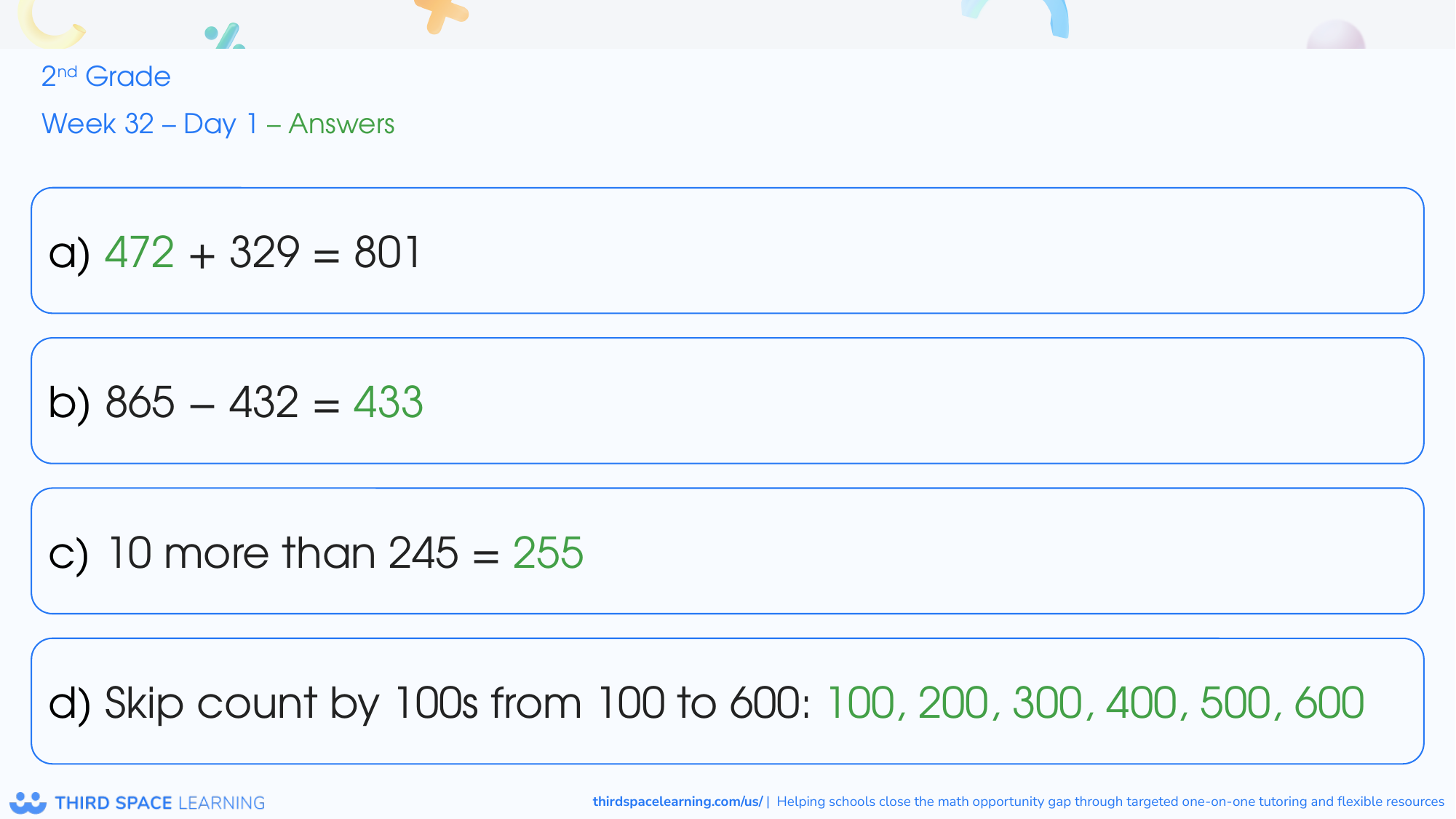

2nd Grade
Week 32 – Day 1 – Answers
472 + 329 = 801
865 − 432 = 433
10 more than 245 = 255
Skip count by 100s from 100 to 600: 100, 200, 300, 400, 500, 600